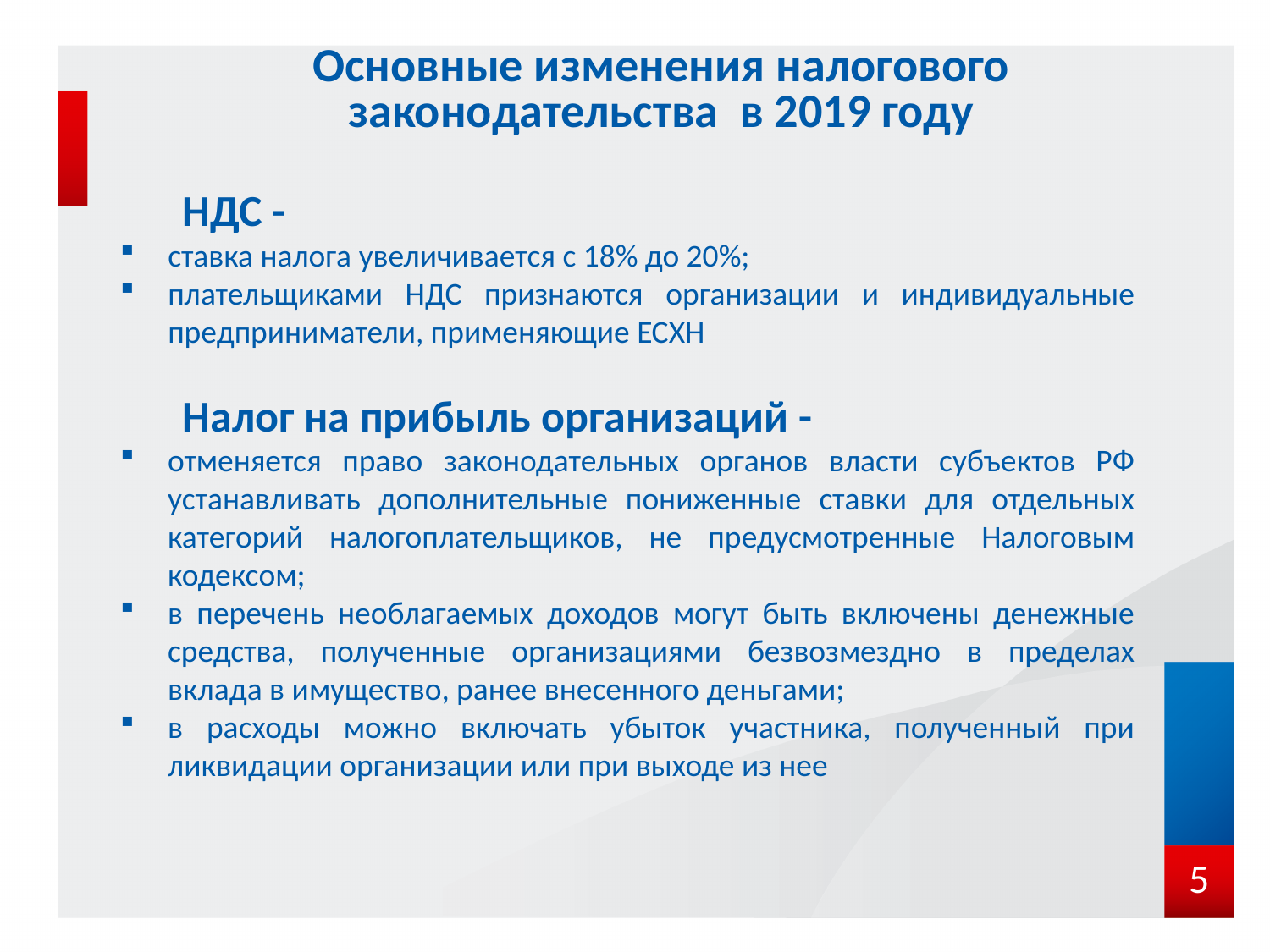

# Основные изменения налогового законодательства  в 2019 году
НДС -
ставка налога увеличивается с 18% до 20%;
плательщиками НДС признаются организации и индивидуальные предприниматели, применяющие ЕСХН

Налог на прибыль организаций -
отменяется право законодательных органов власти субъектов РФ устанавливать дополнительные пониженные ставки для отдельных категорий налогоплательщиков, не предусмотренные Налоговым кодексом;
в перечень необлагаемых доходов могут быть включены денежные средства, полученные организациями безвозмездно в пределах вклада в имущество, ранее внесенного деньгами;
в расходы можно включать убыток участника, полученный при ликвидации организации или при выходе из нее

5